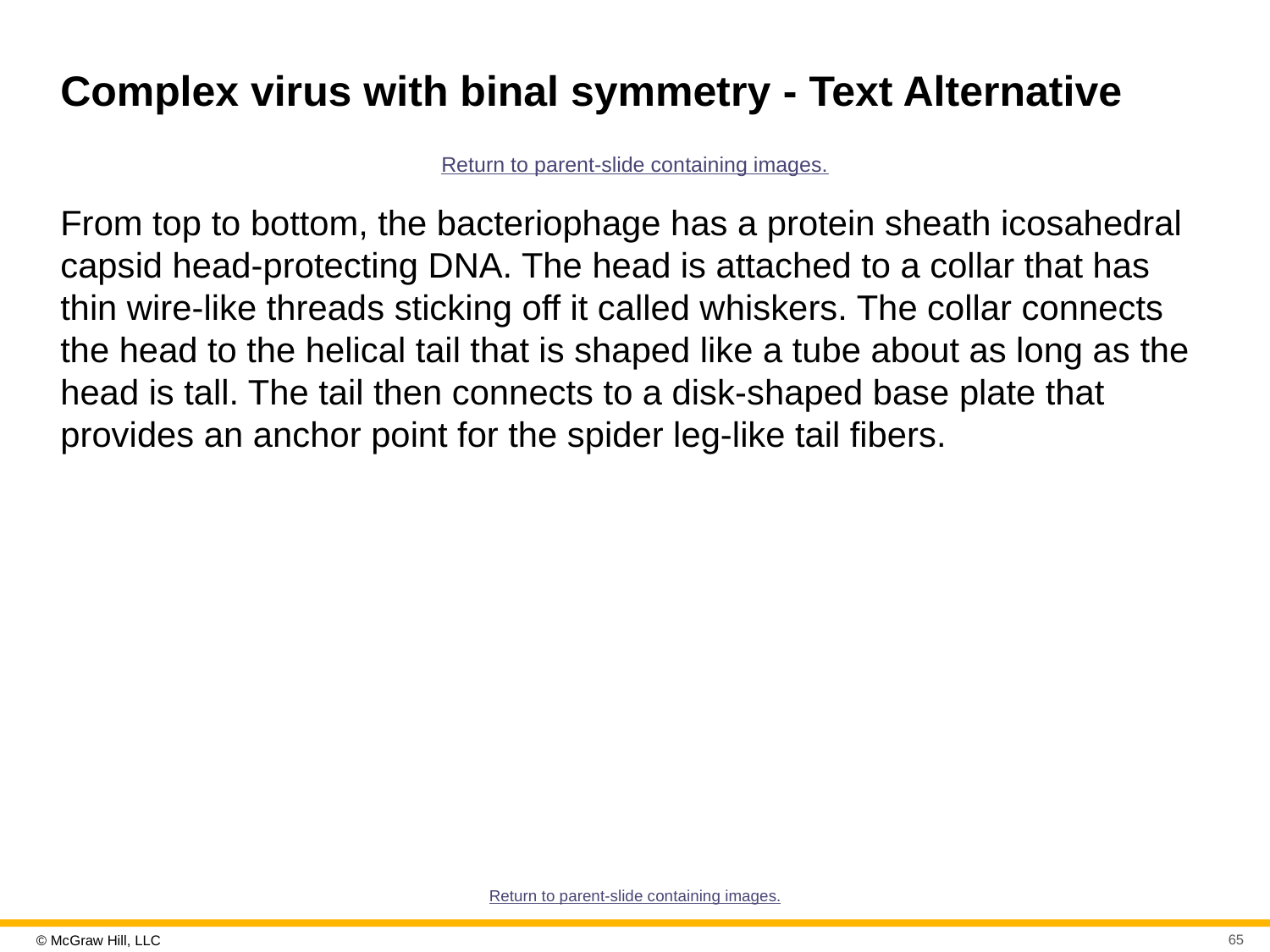

# Complex virus with binal symmetry - Text Alternative
Return to parent-slide containing images.
From top to bottom, the bacteriophage has a protein sheath icosahedral capsid head-protecting DNA. The head is attached to a collar that has thin wire-like threads sticking off it called whiskers. The collar connects the head to the helical tail that is shaped like a tube about as long as the head is tall. The tail then connects to a disk-shaped base plate that provides an anchor point for the spider leg-like tail fibers.
Return to parent-slide containing images.
65